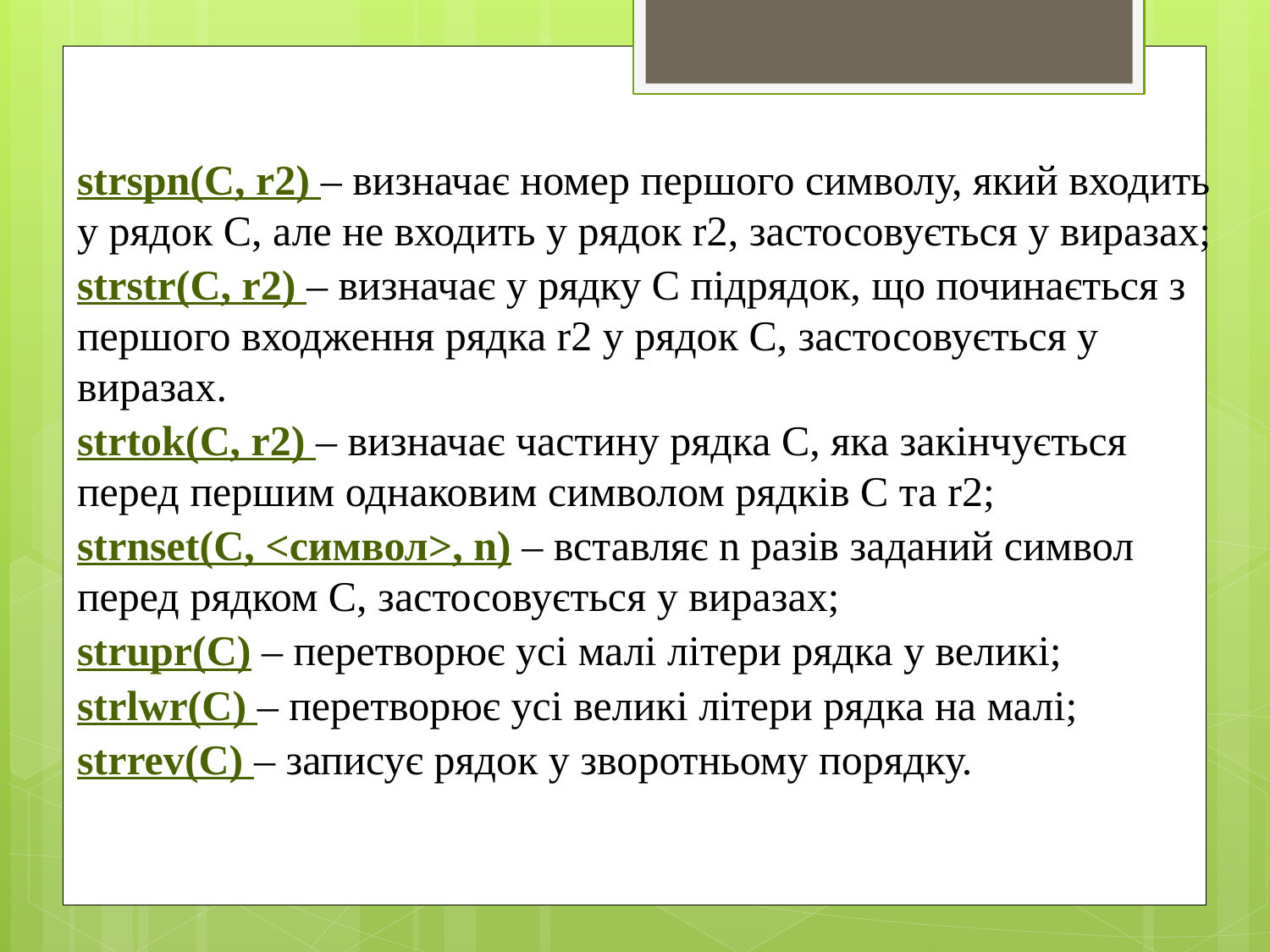

strspn(C, r2) – визначає номер першого символу, який входить у рядок С, але не входить у рядок r2, застосовується у виразах;
strstr(C, r2) – визначає у рядку С підрядок, що починається з першого входження рядка r2 у рядок С, застосовується у виразах.
strtok(C, r2) – визначає частину рядка С, яка закінчується перед першим однаковим символом рядків С та r2;
strnset(C, <символ>, n) – вставляє n разів заданий символ перед рядком С, застосовується у виразах;
strupr(C) – перетворює усі малі літери рядка у великі;
strlwr(C) – перетворює усі великі літери рядка на малі;
strrev(C) – записує рядок у зворотньому порядку.